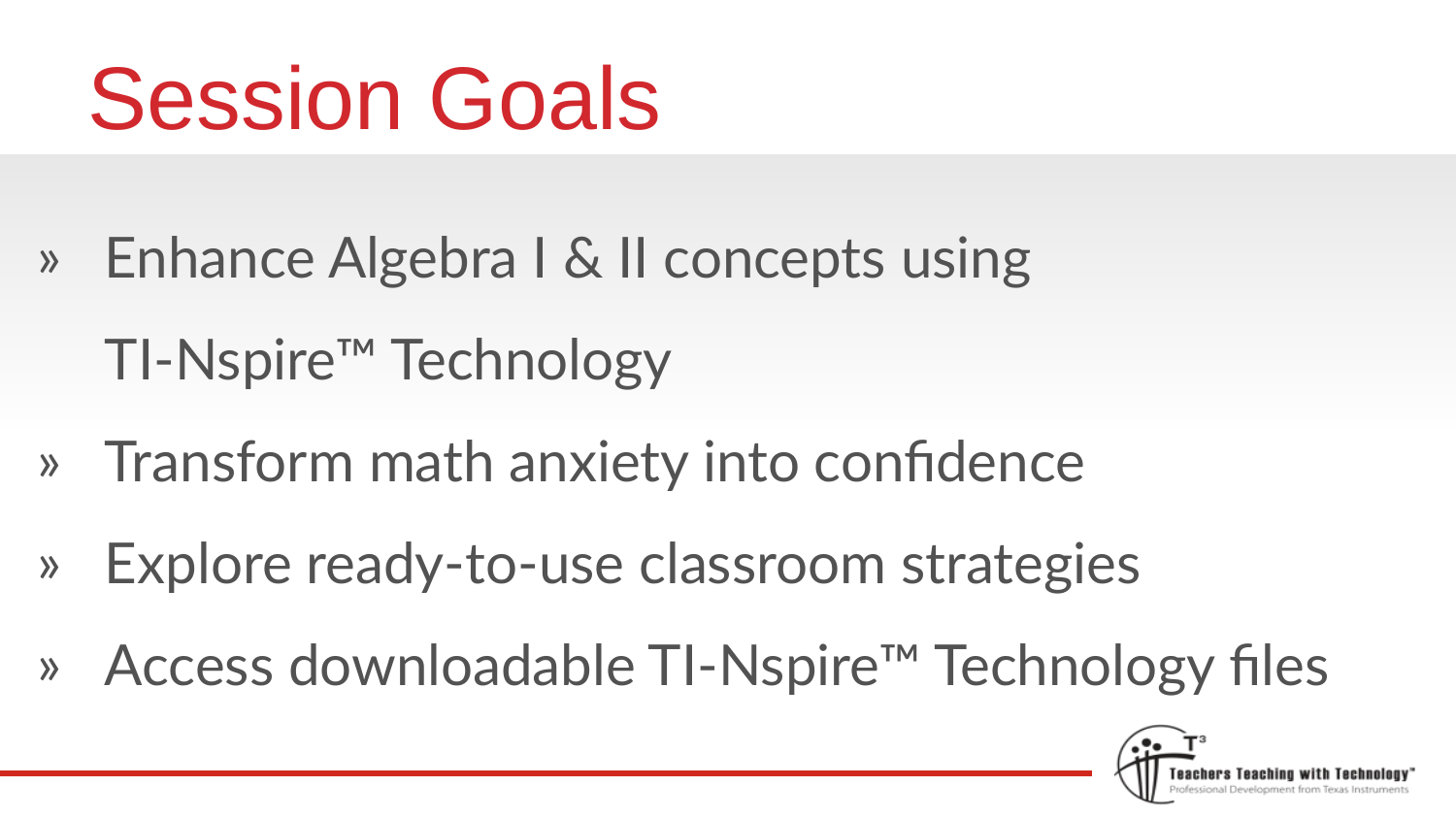

# Session Goals
Enhance Algebra I & II concepts using
TI-Nspire™ Technology
Transform math anxiety into confidence
Explore ready-to-use classroom strategies
Access downloadable TI-Nspire™ Technology files